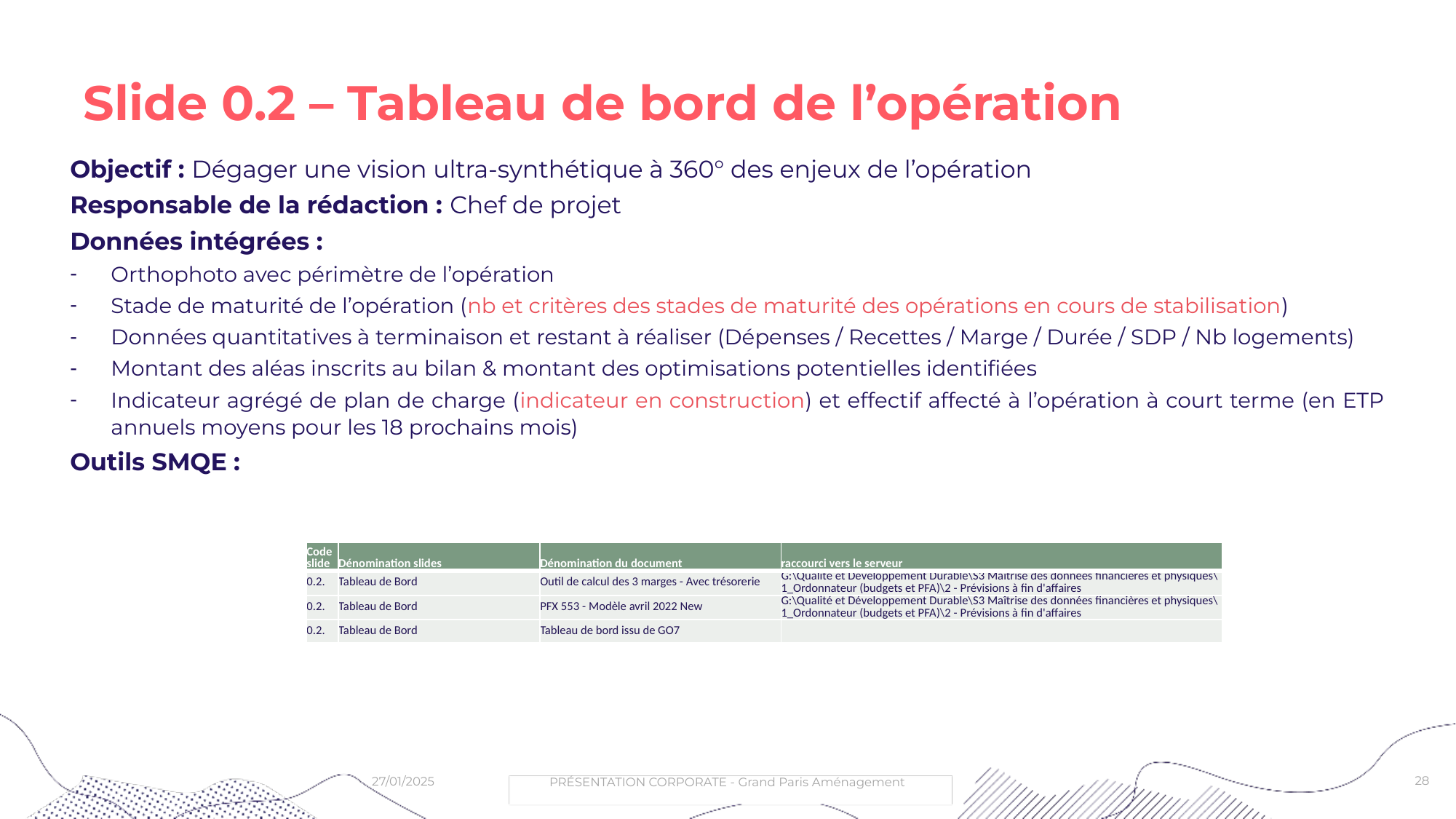

# Slide 0.2 – Tableau de bord de l’opération
Objectif : Dégager une vision ultra-synthétique à 360° des enjeux de l’opération
Responsable de la rédaction : Chef de projet
Données intégrées :
Orthophoto avec périmètre de l’opération
Stade de maturité de l’opération (nb et critères des stades de maturité des opérations en cours de stabilisation)
Données quantitatives à terminaison et restant à réaliser (Dépenses / Recettes / Marge / Durée / SDP / Nb logements)
Montant des aléas inscrits au bilan & montant des optimisations potentielles identifiées
Indicateur agrégé de plan de charge (indicateur en construction) et effectif affecté à l’opération à court terme (en ETP annuels moyens pour les 18 prochains mois)
Outils SMQE :
| Code slide | Dénomination slides | Dénomination du document | raccourci vers le serveur |
| --- | --- | --- | --- |
| 0.2. | Tableau de Bord | Outil de calcul des 3 marges - Avec trésorerie | G:\Qualité et Développement Durable\S3 Maîtrise des données financières et physiques\1\_Ordonnateur (budgets et PFA)\2 - Prévisions à fin d'affaires |
| 0.2. | Tableau de Bord | PFX 553 - Modèle avril 2022 New | G:\Qualité et Développement Durable\S3 Maîtrise des données financières et physiques\1\_Ordonnateur (budgets et PFA)\2 - Prévisions à fin d'affaires |
| 0.2. | Tableau de Bord | Tableau de bord issu de GO7 |  |
27/01/2025
28
PRÉSENTATION CORPORATE - Grand Paris Aménagement